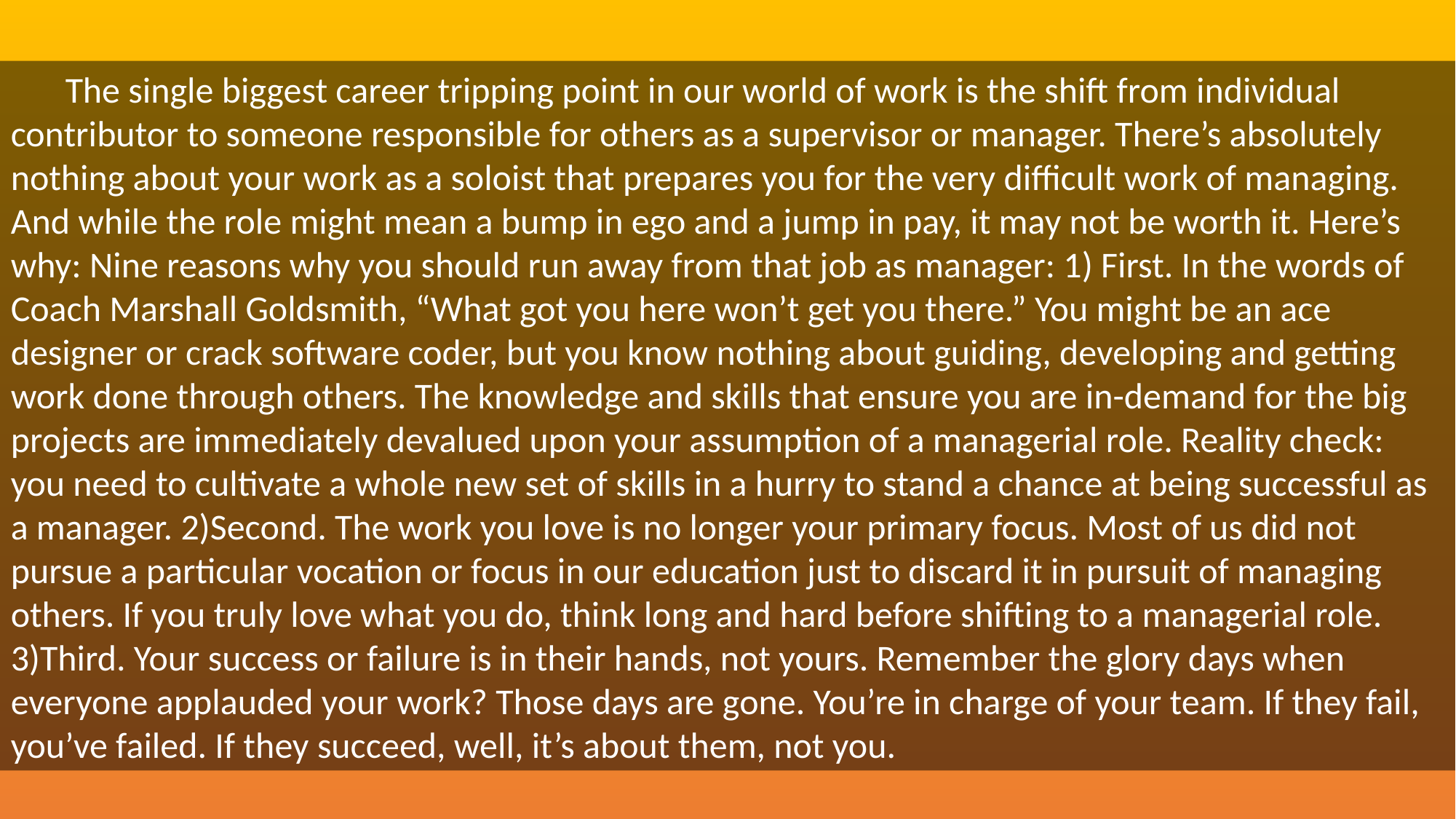

The single biggest career tripping point in our world of work is the shift from individual contributor to someone responsible for others as a supervisor or manager. There’s absolutely nothing about your work as a soloist that prepares you for the very difficult work of managing. And while the role might mean a bump in ego and a jump in pay, it may not be worth it. Here’s why: Nine reasons why you should run away from that job as manager: 1) First. In the words of Coach Marshall Goldsmith, “What got you here won’t get you there.” You might be an ace designer or crack software coder, but you know nothing about guiding, developing and getting work done through others. The knowledge and skills that ensure you are in-demand for the big projects are immediately devalued upon your assumption of a managerial role. Reality check: you need to cultivate a whole new set of skills in a hurry to stand a chance at being successful as a manager. 2)Second. The work you love is no longer your primary focus. Most of us did not pursue a particular vocation or focus in our education just to discard it in pursuit of managing others. If you truly love what you do, think long and hard before shifting to a managerial role. 3)Third. Your success or failure is in their hands, not yours. Remember the glory days when everyone applauded your work? Those days are gone. You’re in charge of your team. If they fail, you’ve failed. If they succeed, well, it’s about them, not you.